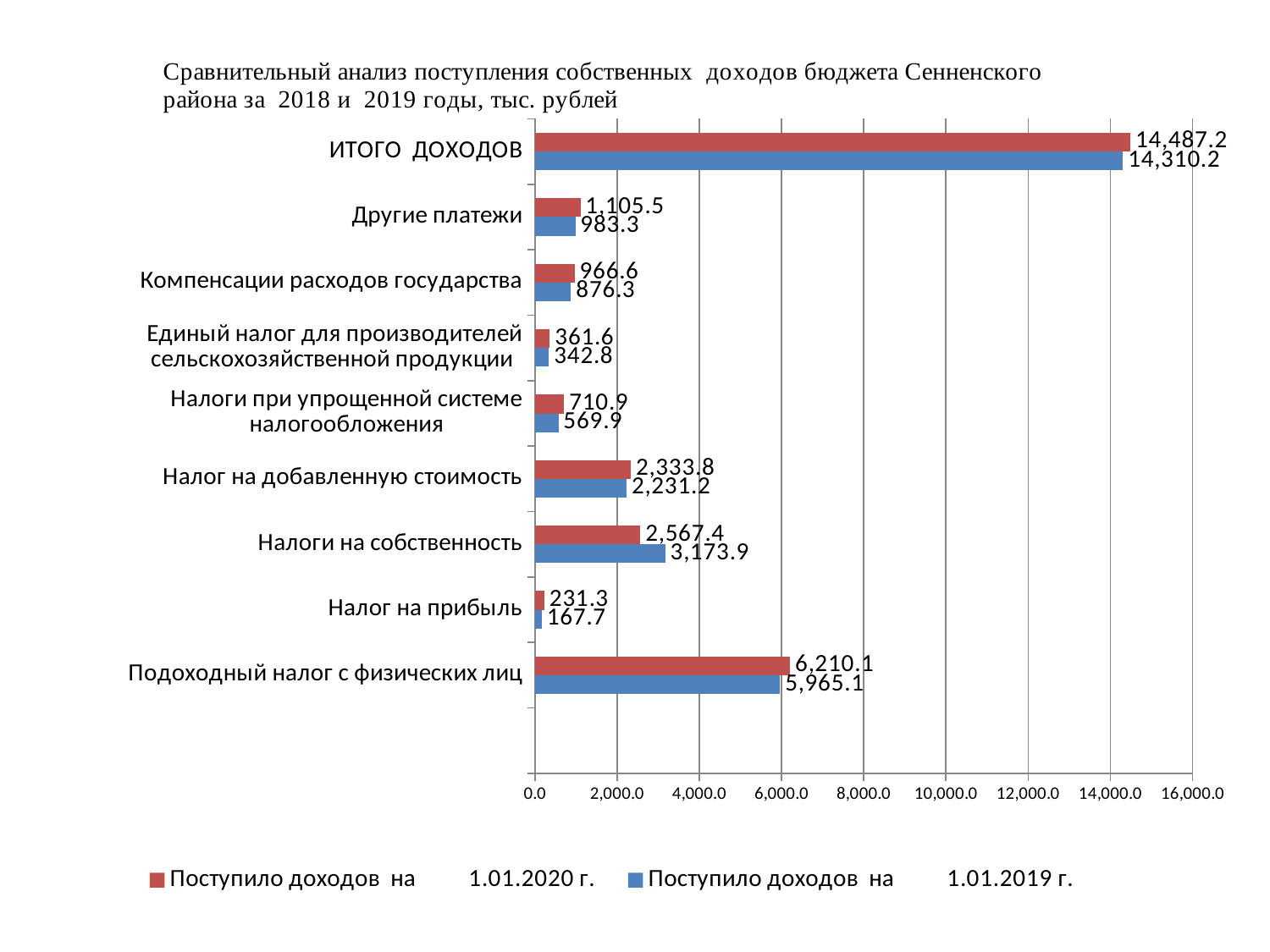

### Chart

| Category | Поступило доходов  на          1.01.2019 г.    | Поступило доходов  на          1.01.2020 г.    |
|---|---|---|
|  | None | None |
| Подоходный налог с физических лиц | 5965.1 | 6210.1 |
| Налог на прибыль | 167.7 | 231.3 |
| Налоги на собственность | 3173.9 | 2567.4 |
| Налог на добавленную стоимость | 2231.2 | 2333.8 |
| Налоги при упрощенной системе налогообложения | 569.9 | 710.9 |
| Единый налог для производителей сельскохозяйственной продукции  | 342.8 | 361.6 |
| Компенсации расходов государства | 876.3 | 966.6 |
| Другие платежи | 983.3 | 1105.5 |
| ИТОГО  ДОХОДОВ | 14310.199999999999 | 14487.200000000003 |